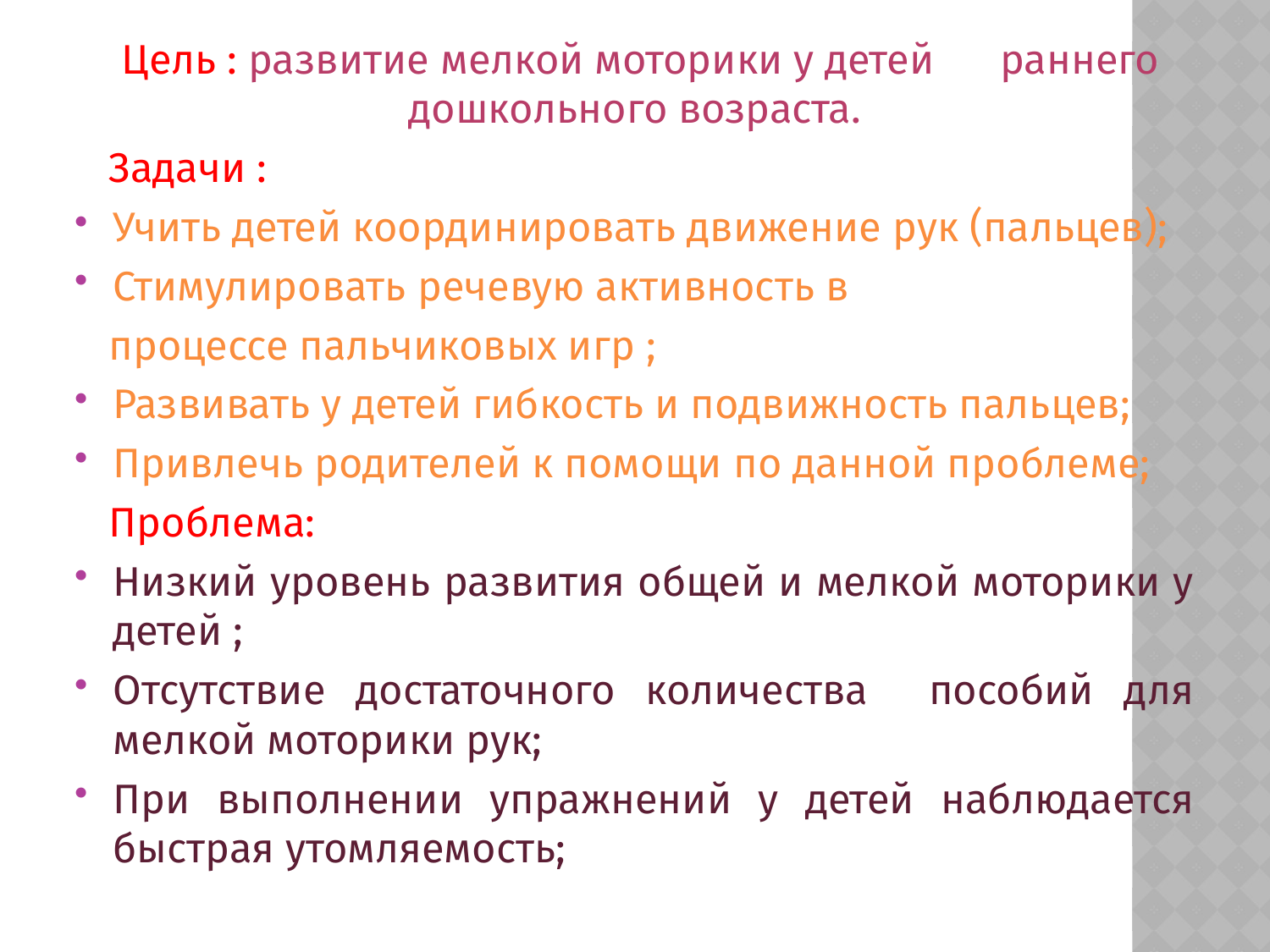

Цель : развитие мелкой моторики у детей      раннего дошкольного возраста.
   Задачи :
Учить детей координировать движение рук (пальцев);
Стимулировать речевую активность в
   процессе пальчиковых игр ;
Развивать у детей гибкость и подвижность пальцев;
Привлечь родителей к помощи по данной проблеме;
   Проблема:
Низкий уровень развития общей и мелкой моторики у детей ;
Отсутствие достаточного количества  пособий для мелкой моторики рук;
При выполнении упражнений у детей наблюдается быстрая утомляемость;